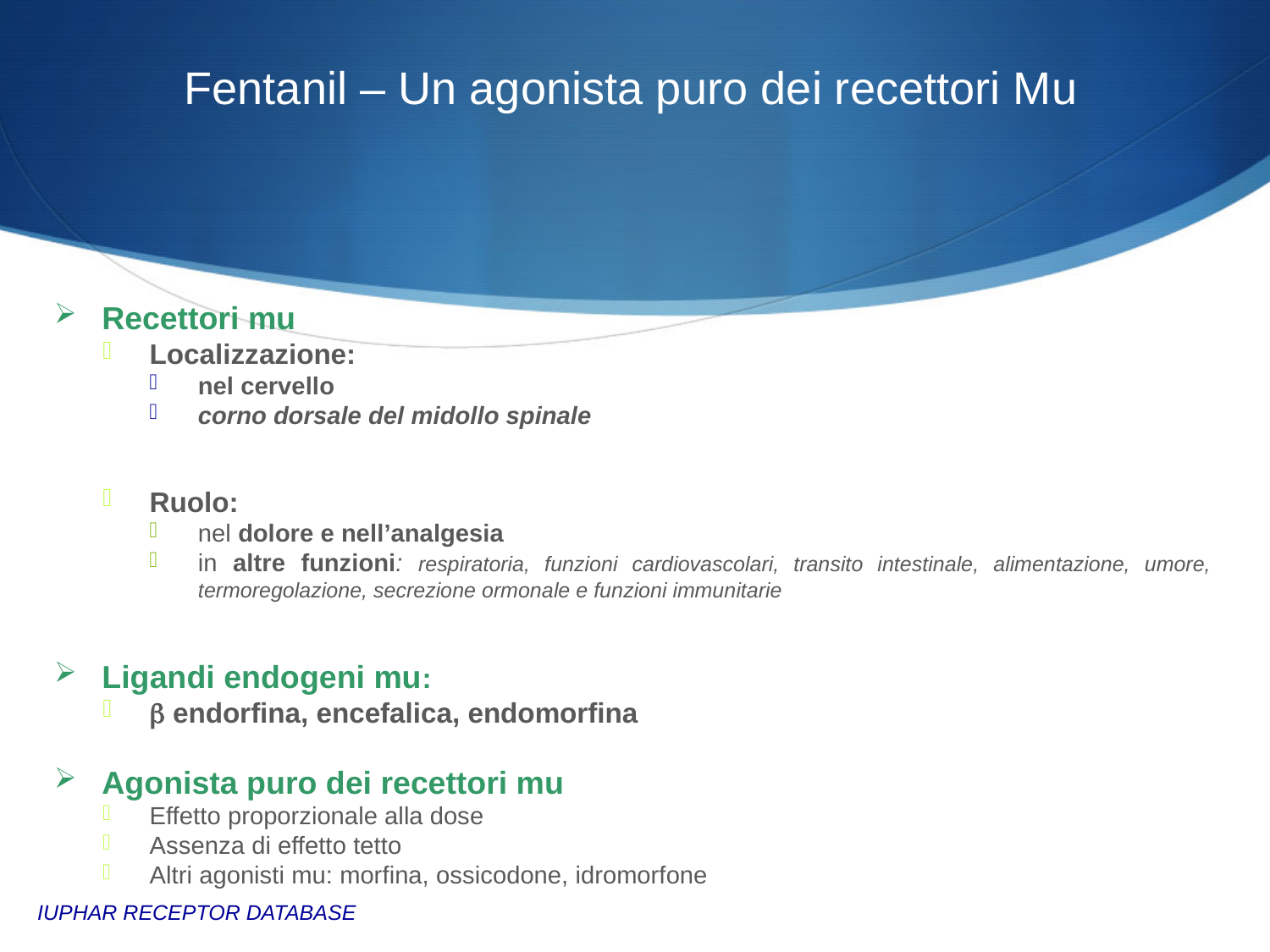

Fentanil – Un agonista puro dei recettori Mu
Recettori mu
Localizzazione:
nel cervello
corno dorsale del midollo spinale

Ruolo:
nel dolore e nell’analgesia
in altre funzioni: respiratoria, funzioni cardiovascolari, transito intestinale, alimentazione, umore, termoregolazione, secrezione ormonale e funzioni immunitarie

Ligandi endogeni mu:
β endorfina, encefalica, endomorfina

Agonista puro dei recettori mu
Effetto proporzionale alla dose
Assenza di effetto tetto
Altri agonisti mu: morfina, ossicodone, idromorfone
IUPHAR RECEPTOR DATABASE